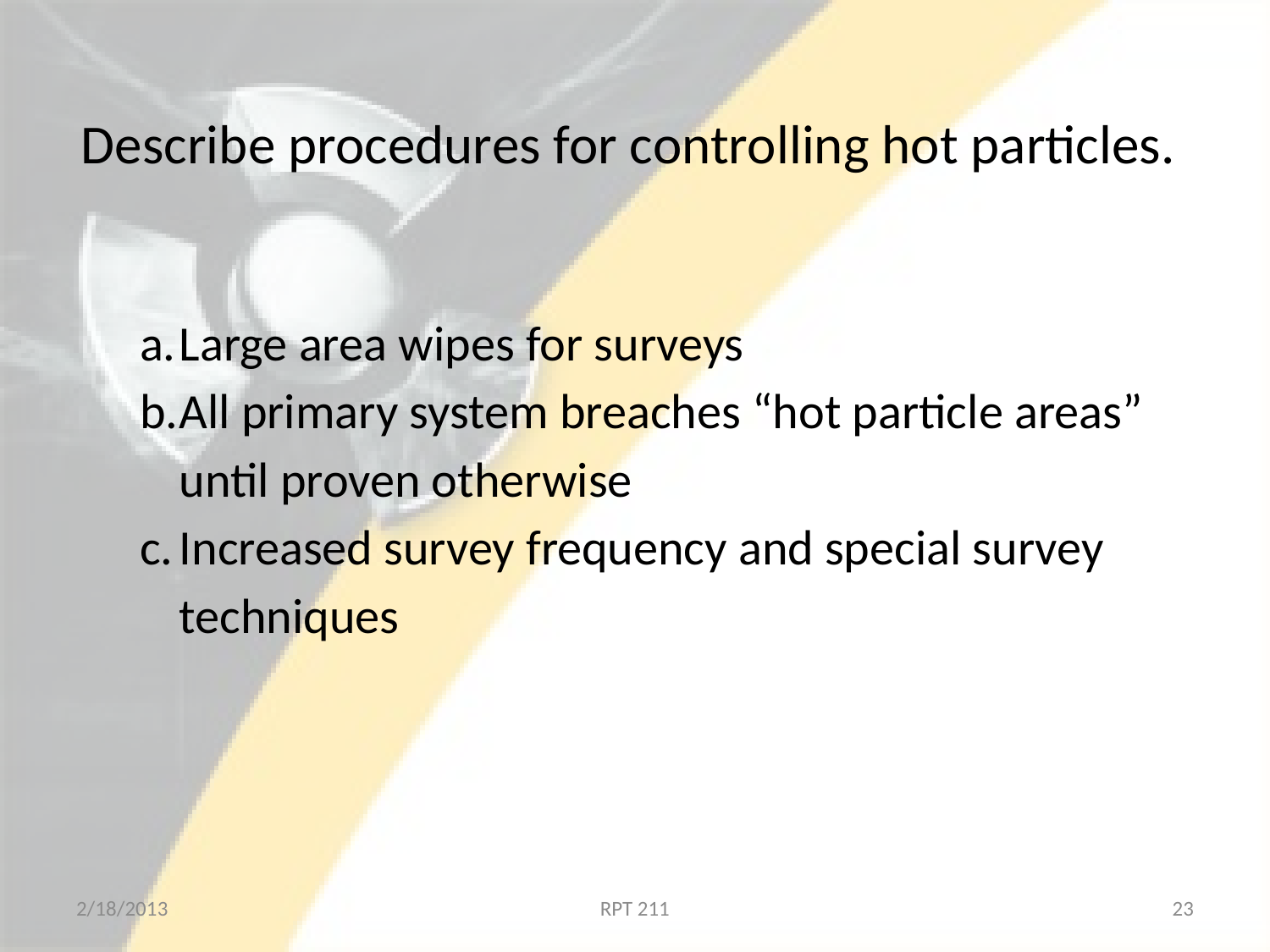

# Describe procedures for controlling hot particles.
Large area wipes for surveys
All primary system breaches “hot particle areas” until proven otherwise
Increased survey frequency and special survey techniques

2/18/2013
RPT 211
23